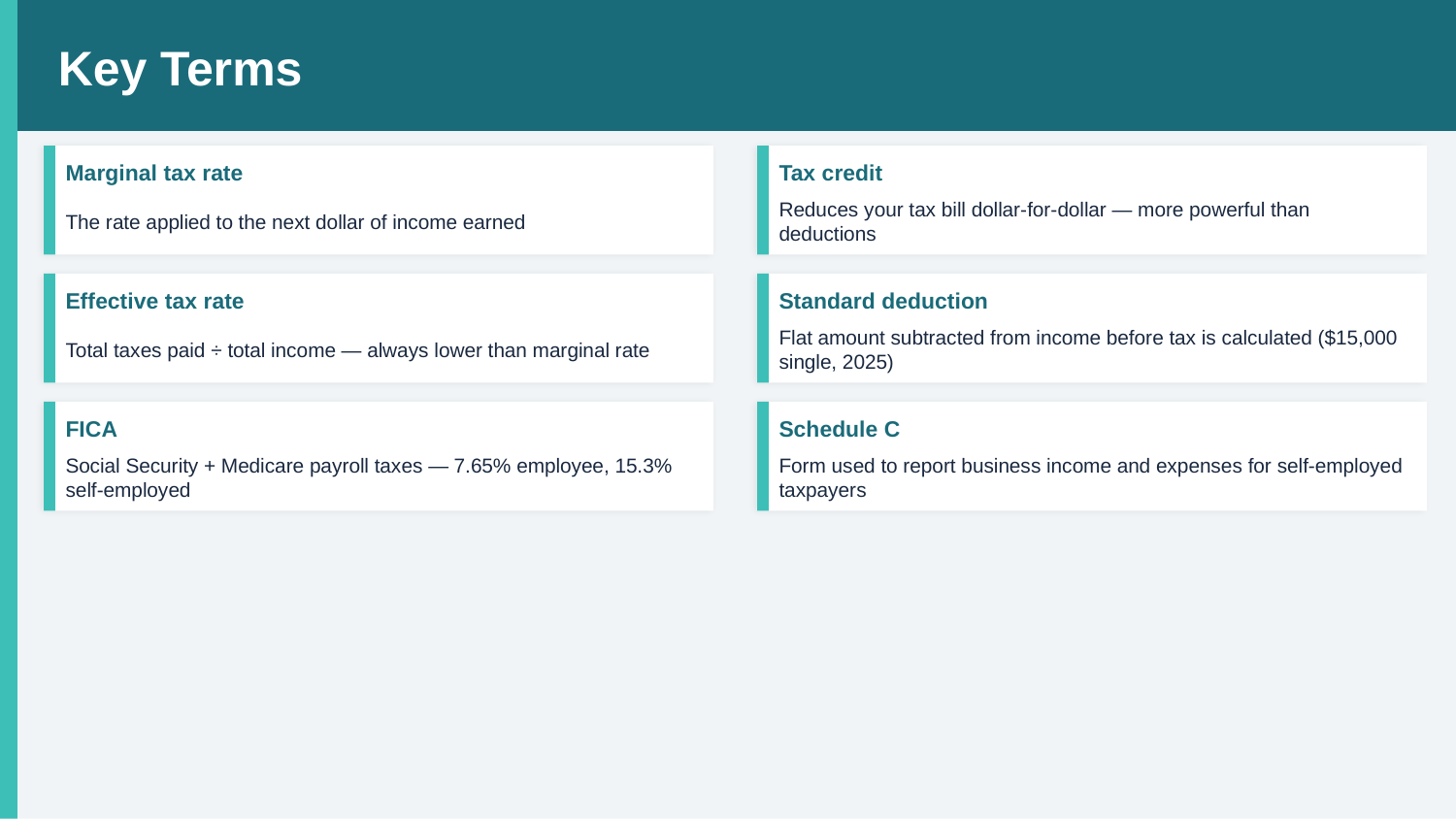

Key Terms

Marginal tax rate
Tax credit
The rate applied to the next dollar of income earned
Reduces your tax bill dollar-for-dollar — more powerful than deductions

Effective tax rate
Standard deduction
Total taxes paid ÷ total income — always lower than marginal rate
Flat amount subtracted from income before tax is calculated ($15,000 single, 2025)

FICA
Schedule C
Social Security + Medicare payroll taxes — 7.65% employee, 15.3% self-employed
Form used to report business income and expenses for self-employed taxpayers